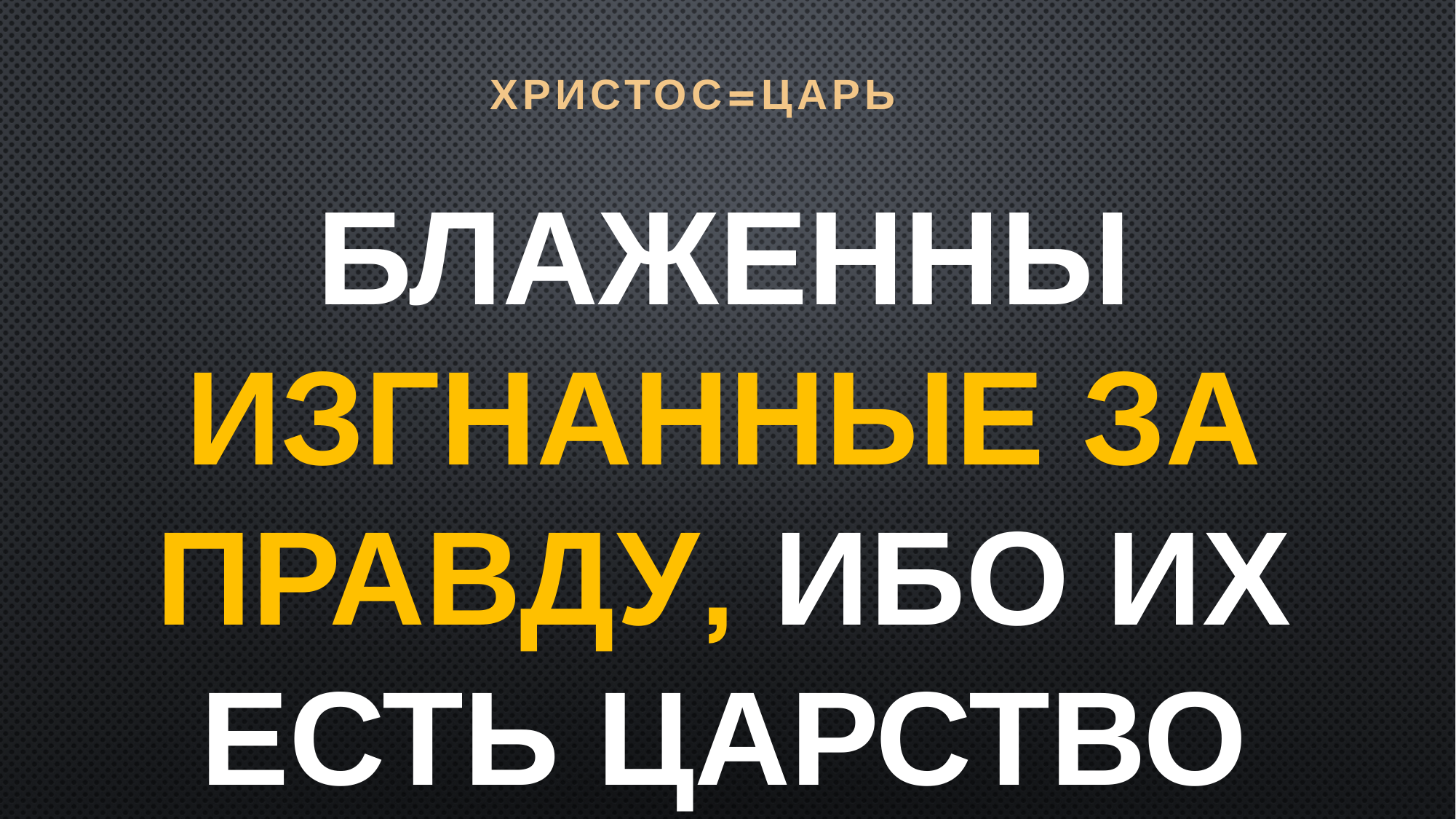

ХРИСТОС=ЦАРЬ
Блаженны изгнанные за правду, ибо их есть Царство Небесное.